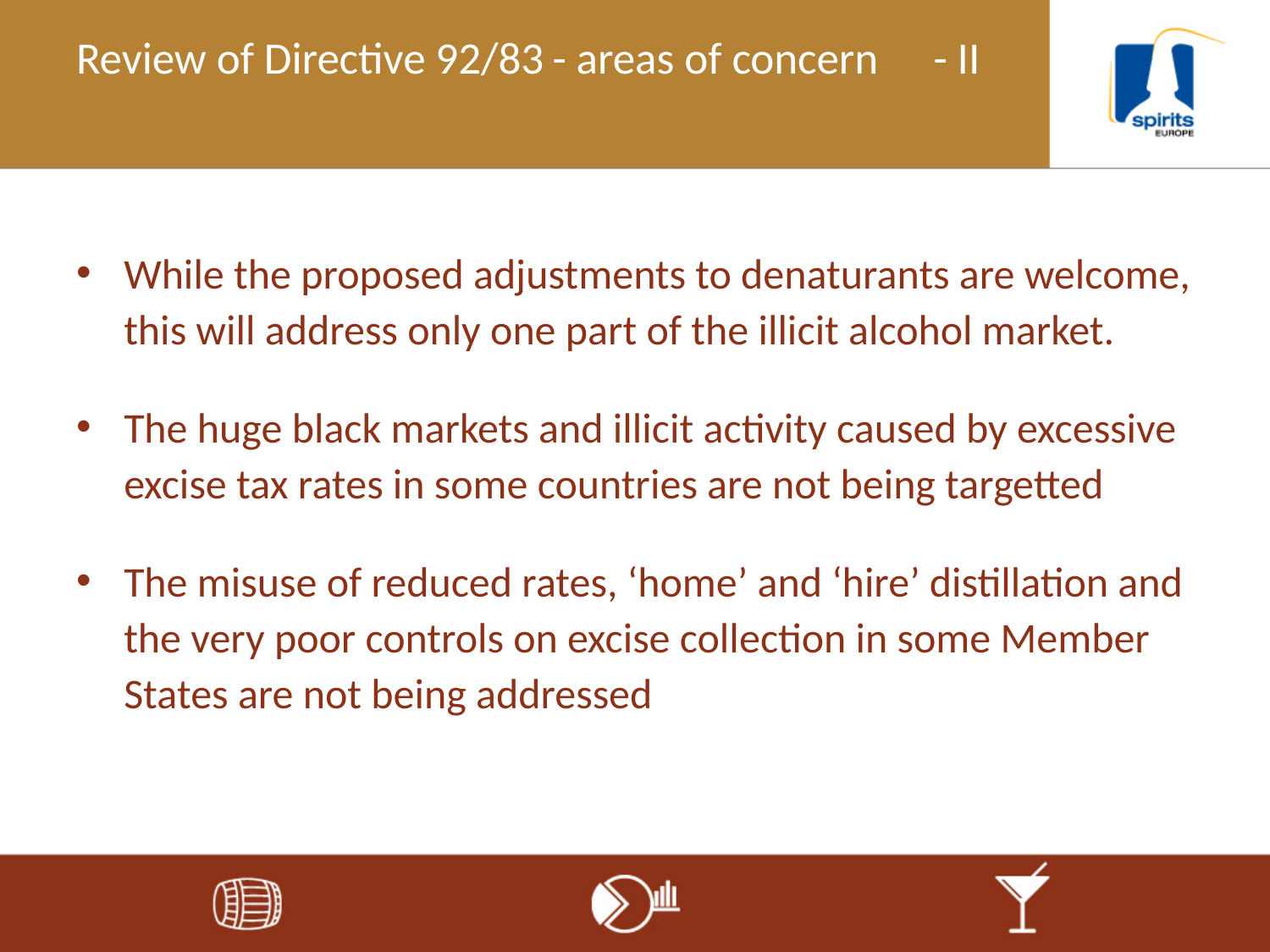

# Review of Directive 92/83	- areas of concern	- II
While the proposed adjustments to denaturants are welcome, this will address only one part of the illicit alcohol market.
The huge black markets and illicit activity caused by excessive excise tax rates in some countries are not being targetted
The misuse of reduced rates, ‘home’ and ‘hire’ distillation and the very poor controls on excise collection in some Member States are not being addressed